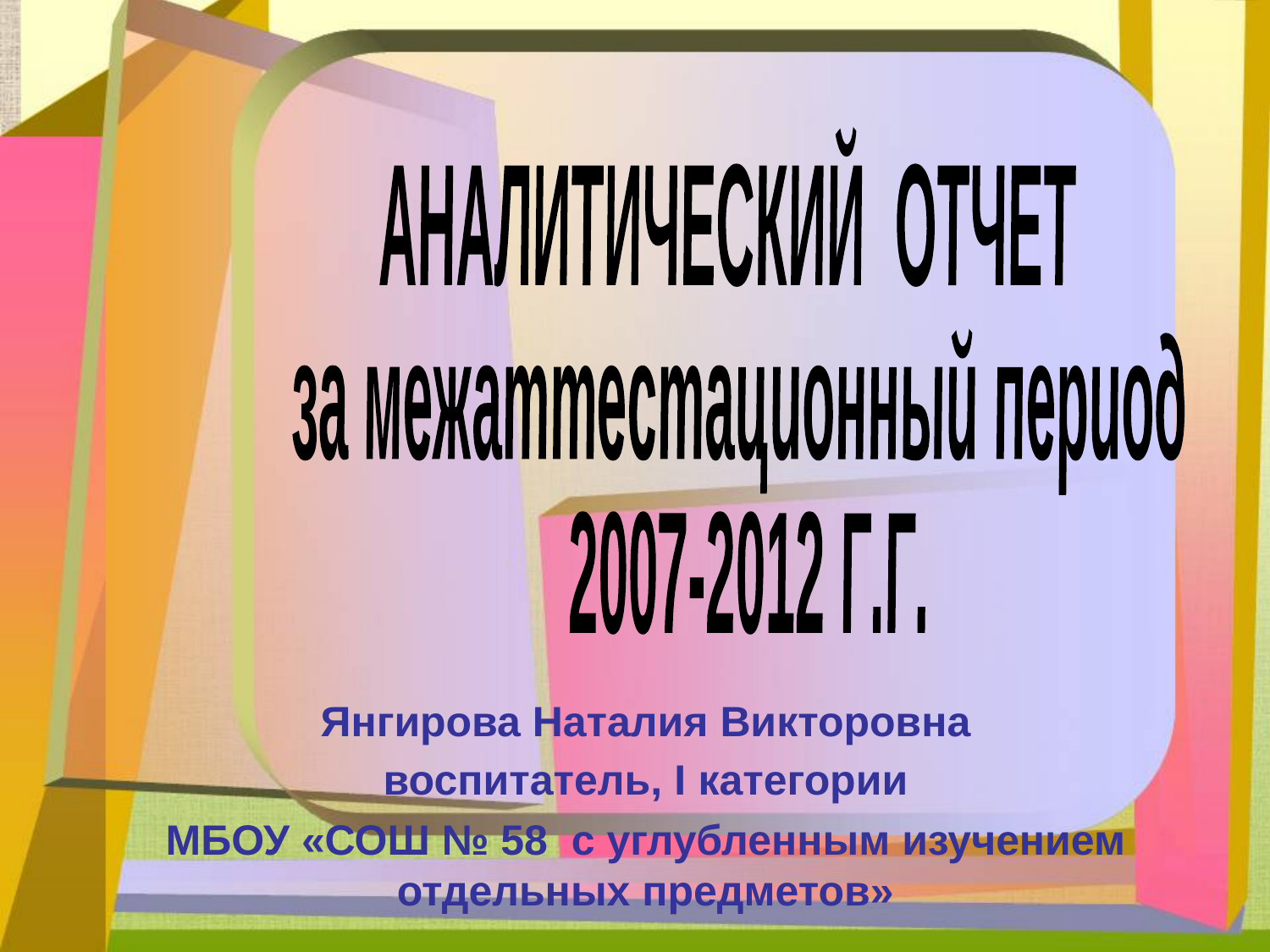

АНАЛИТИЧЕСКИЙ  ОТЧЕТ
за межаттестационный период
2007-2012 Г.Г.
Янгирова Наталия Викторовна
воспитатель, I категории
МБОУ «СОШ № 58  с углубленным изучением отдельных предметов»